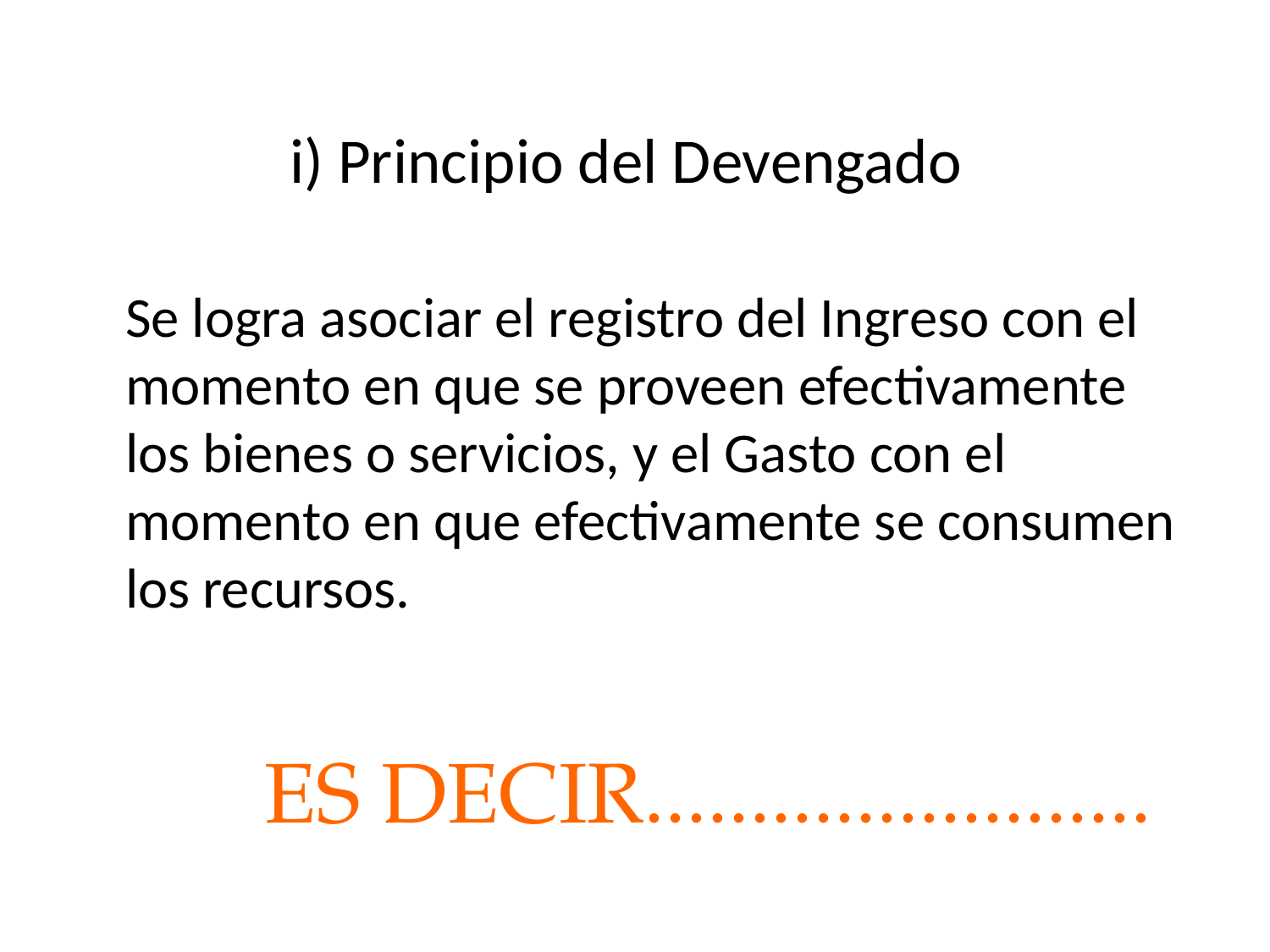

# i) Principio del Devengado
	Se logra asociar el registro del Ingreso con el momento en que se proveen efectivamente los bienes o servicios, y el Gasto con el momento en que efectivamente se consumen los recursos.
ES DECIR........................